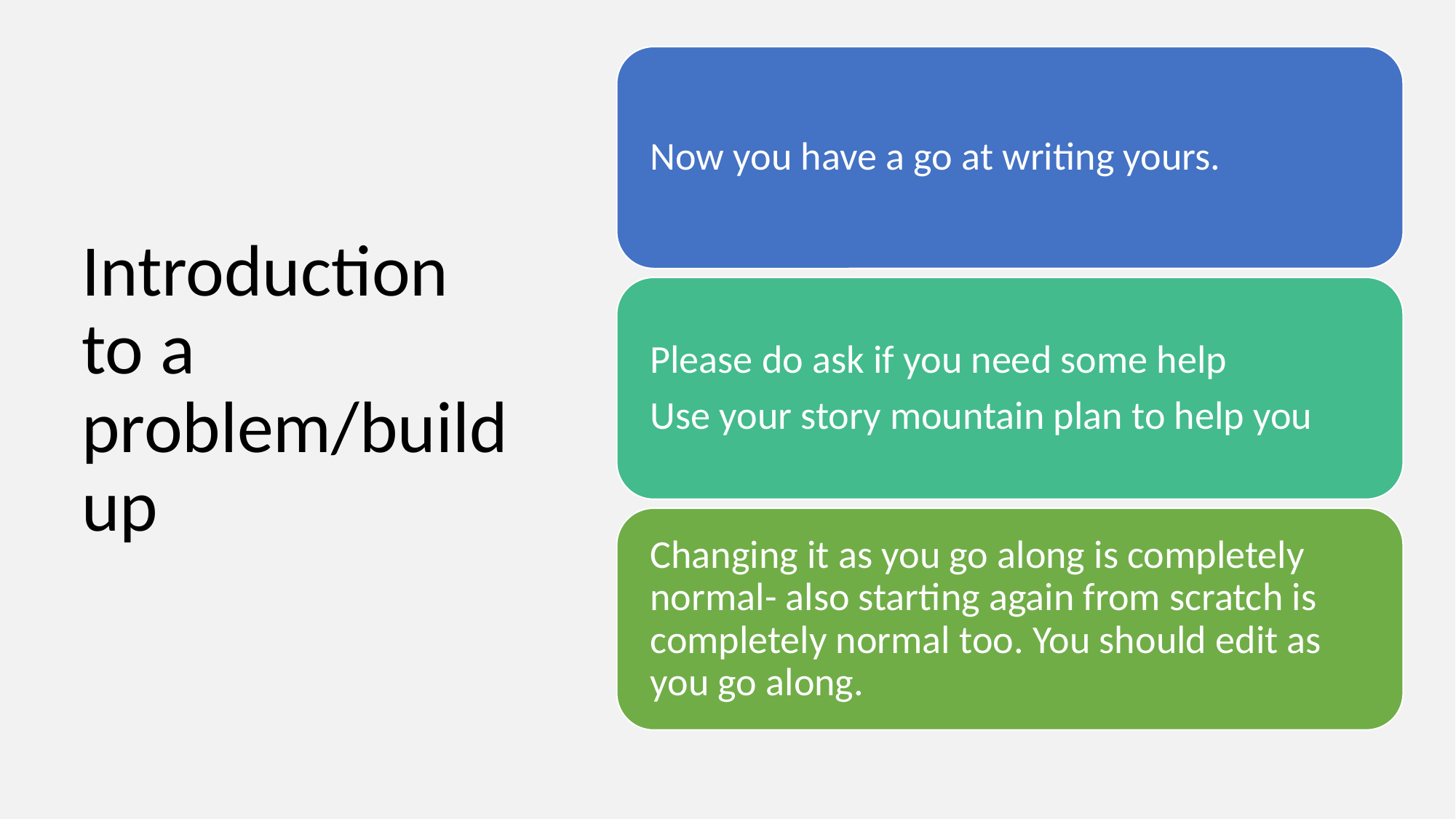

Now you have a go at writing yours.
Please do ask if you need some help
Use your story mountain plan to help you
Changing it as you go along is completely normal- also starting again from scratch is completely normal too. You should edit as you go along.
# Introduction to a problem/build up